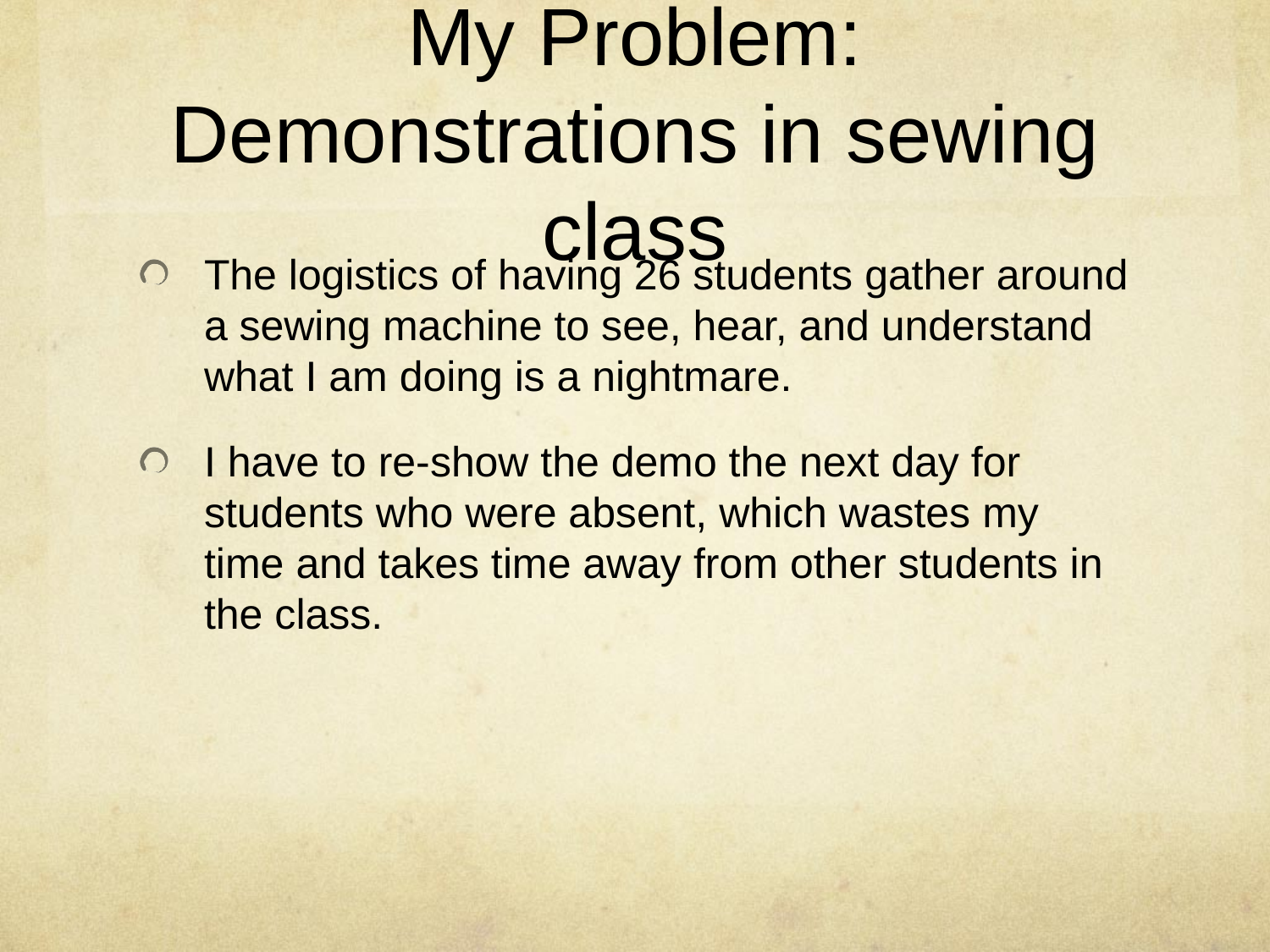

# My Problem: Demonstrations in sewing class
The logistics of having 26 students gather around a sewing machine to see, hear, and understand what I am doing is a nightmare.
I have to re-show the demo the next day for students who were absent, which wastes my time and takes time away from other students in the class.